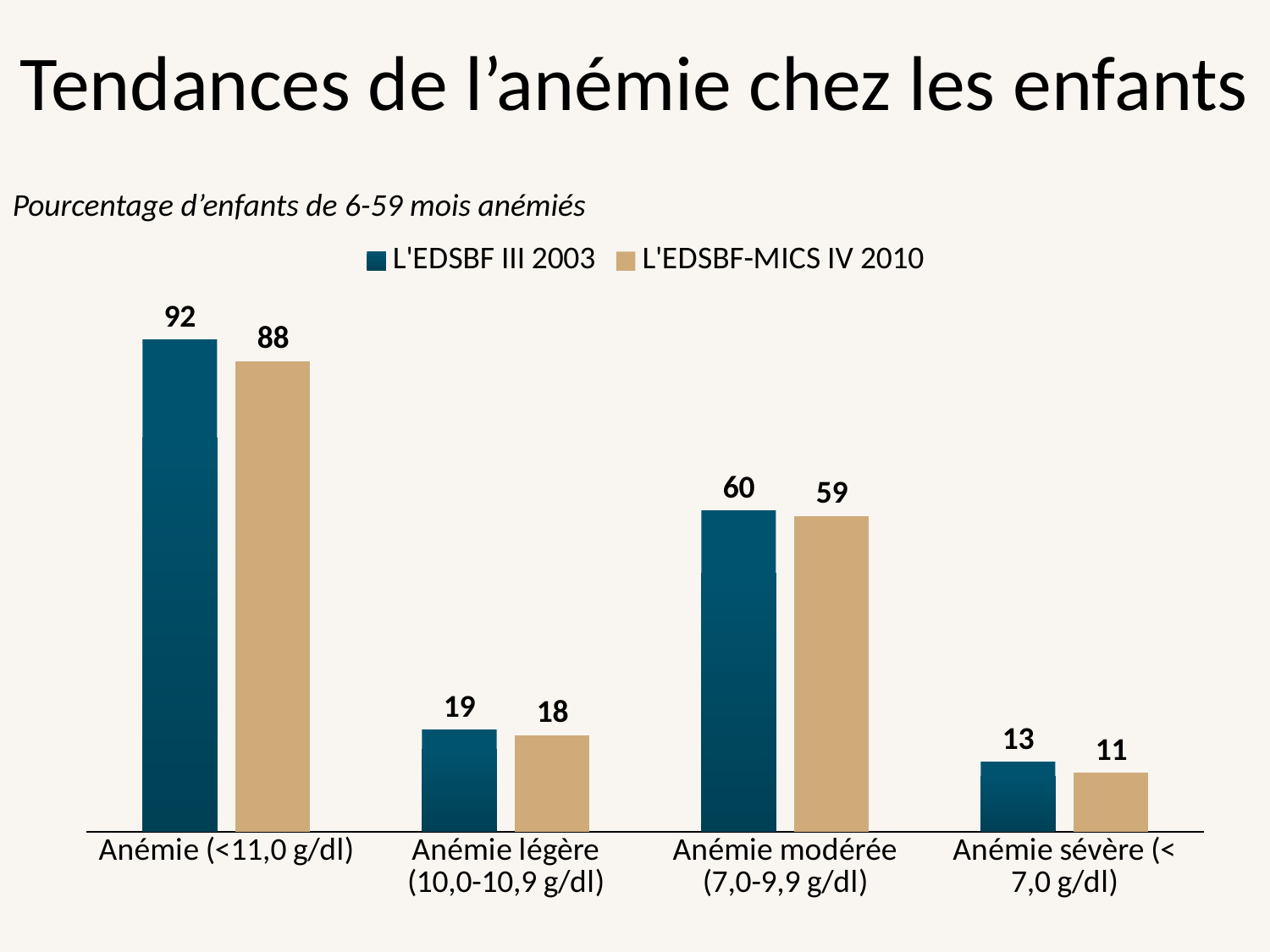

# Tendances de l’anémie chez les enfants
Pourcentage d’enfants de 6-59 mois anémiés

### Chart

| Category | L'EDSBF III 2003 | L'EDSBF-MICS IV 2010 |
|---|---|---|
| Anémie (<11,0 g/dl) | 92.0 | 88.0 |
| Anémie légère (10,0-10,9 g/dl) | 19.0 | 18.0 |
| Anémie modérée (7,0-9,9 g/dl) | 60.0 | 59.0 |
| Anémie sévère (< 7,0 g/dl) | 13.0 | 11.0 |